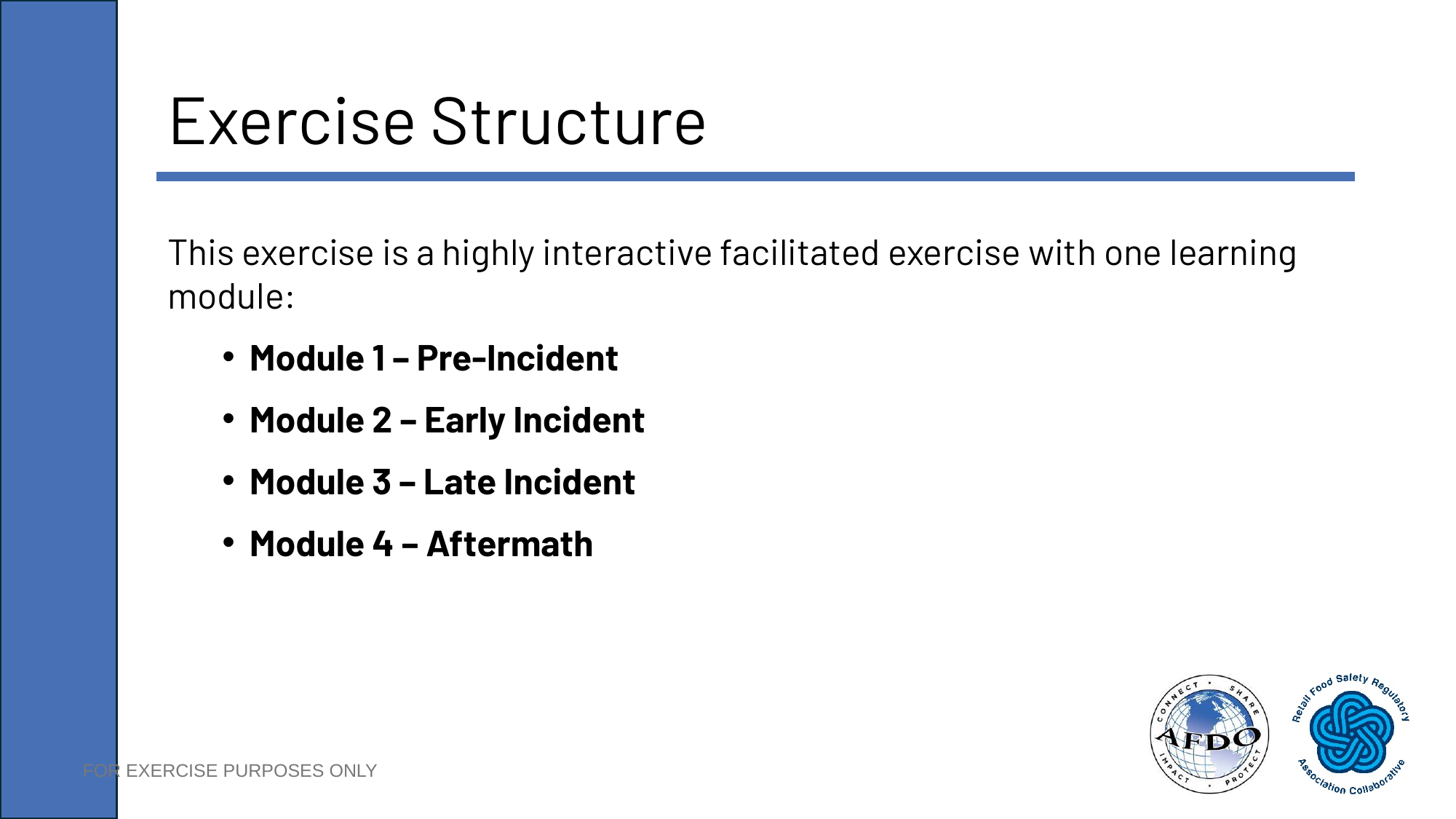

# Exercise Structure
This exercise is a highly interactive facilitated exercise with one learning module:
Module 1 – Pre-Incident
Module 2 – Early Incident
Module 3 – Late Incident
Module 4 – Aftermath
FOR EXERCISE PURPOSES ONLY